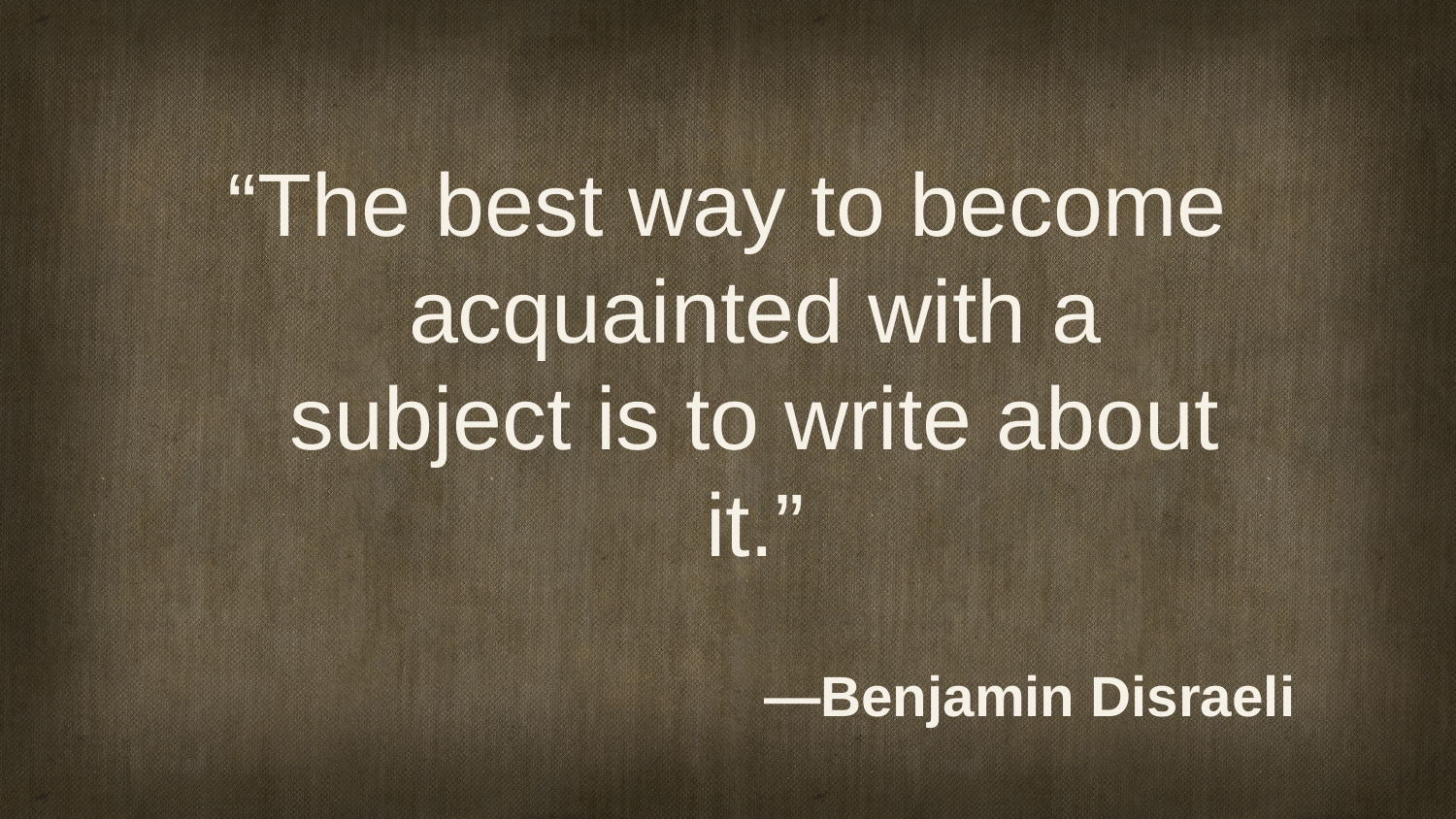

“The best way to become acquainted with a subject is to write about it.”
—Benjamin Disraeli